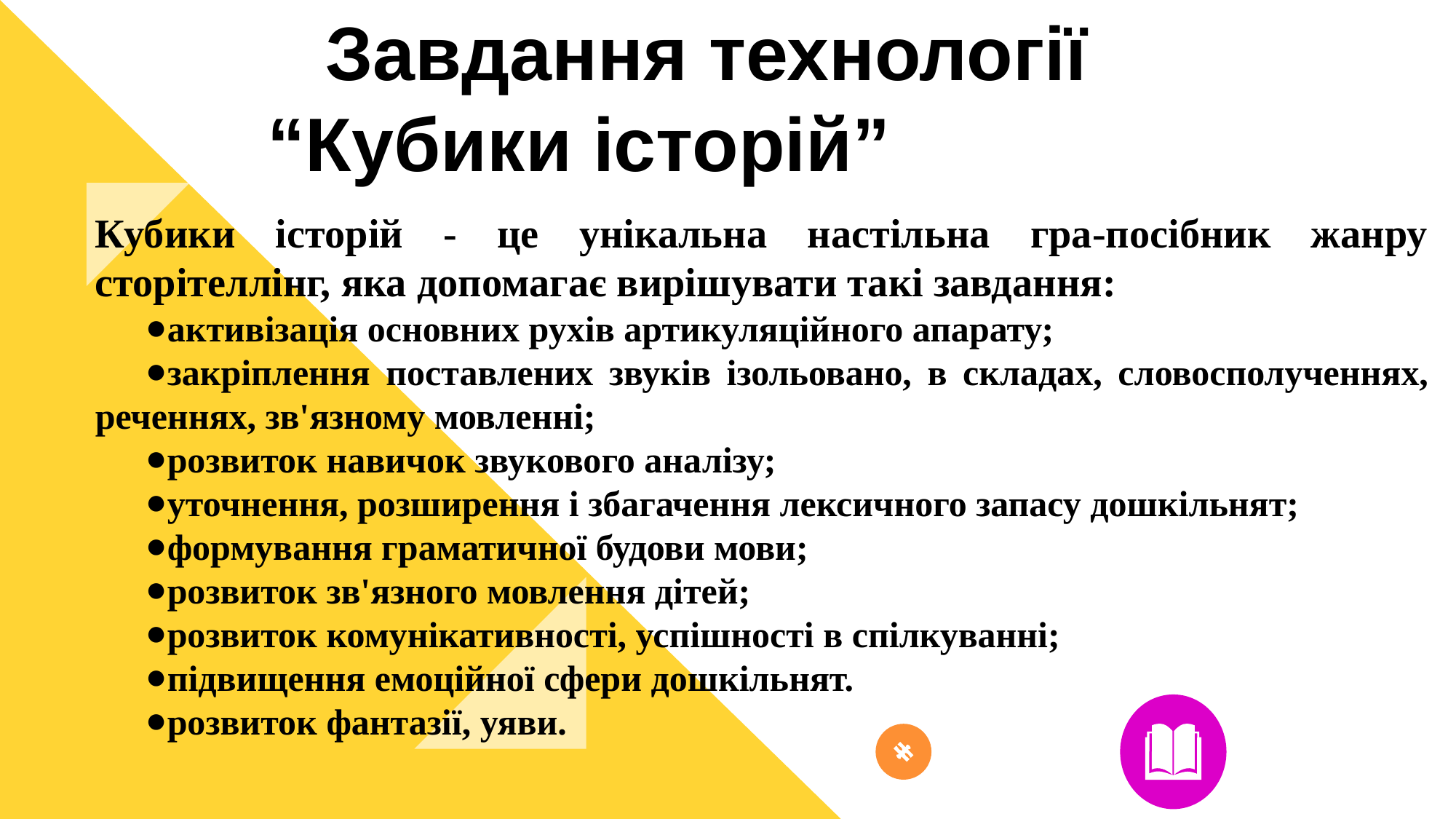

Завдання технології “Кубики історій”
Кубики історій - це унікальна настільна гра-посібник жанру сторітеллінг, яка допомагає вирішувати такі завдання:
активізація основних рухів артикуляційного апарату;
закріплення поставлених звуків ізольовано, в складах, словосполученнях, реченнях, зв'язному мовленні;
розвиток навичок звукового аналізу;
уточнення, розширення і збагачення лексичного запасу дошкільнят;
формування граматичної будови мови;
розвиток зв'язного мовлення дітей;
розвиток комунікативності, успішності в спілкуванні;
підвищення емоційної сфери дошкільнят.
розвиток фантазії, уяви.